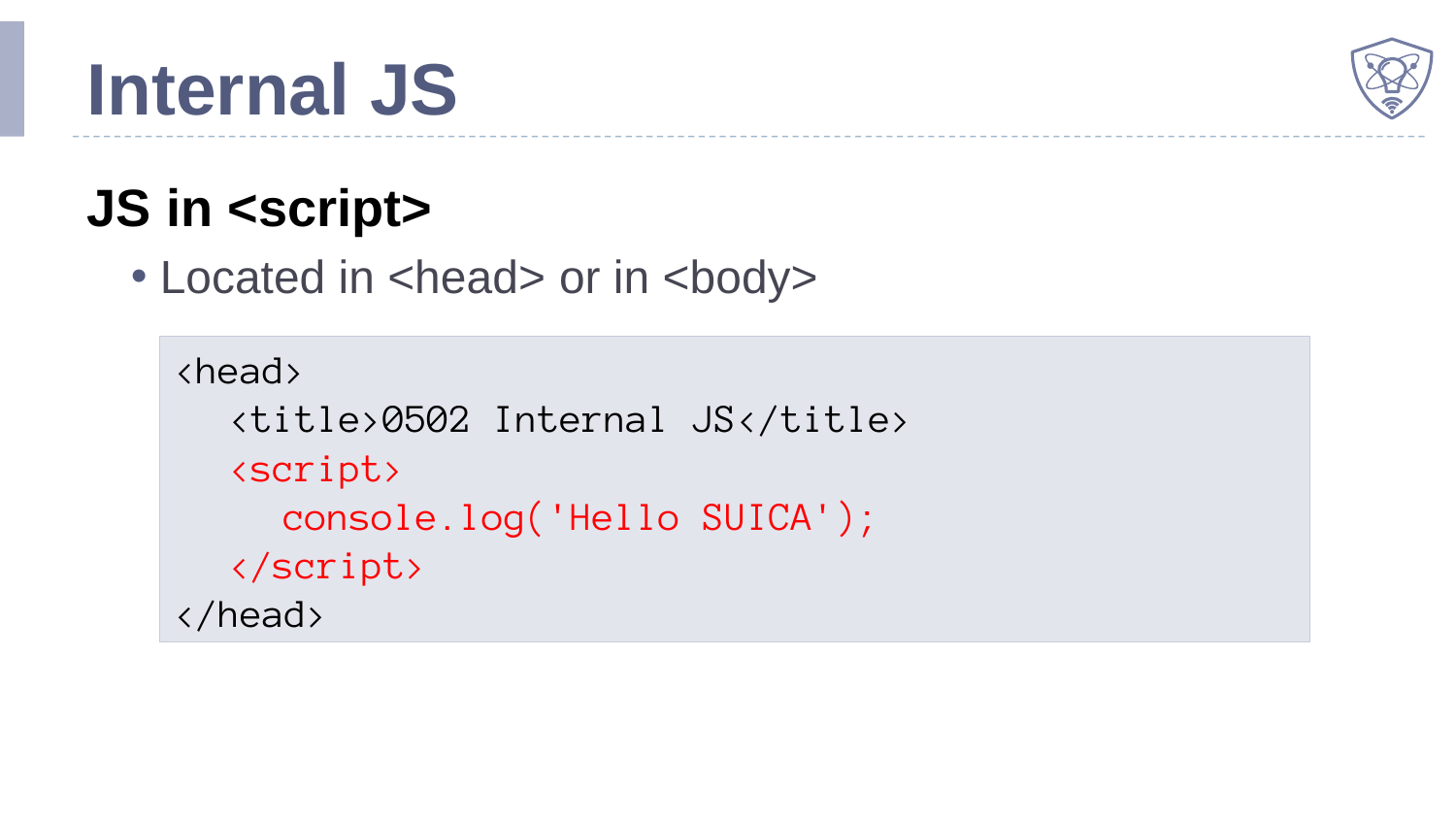

# Internal JS
JS in <script>
Located in <head> or in <body>

<head>
	<title>0502 Internal JS</title>
	<script>
		console.log('Hello SUICA');
	</script>
</head>